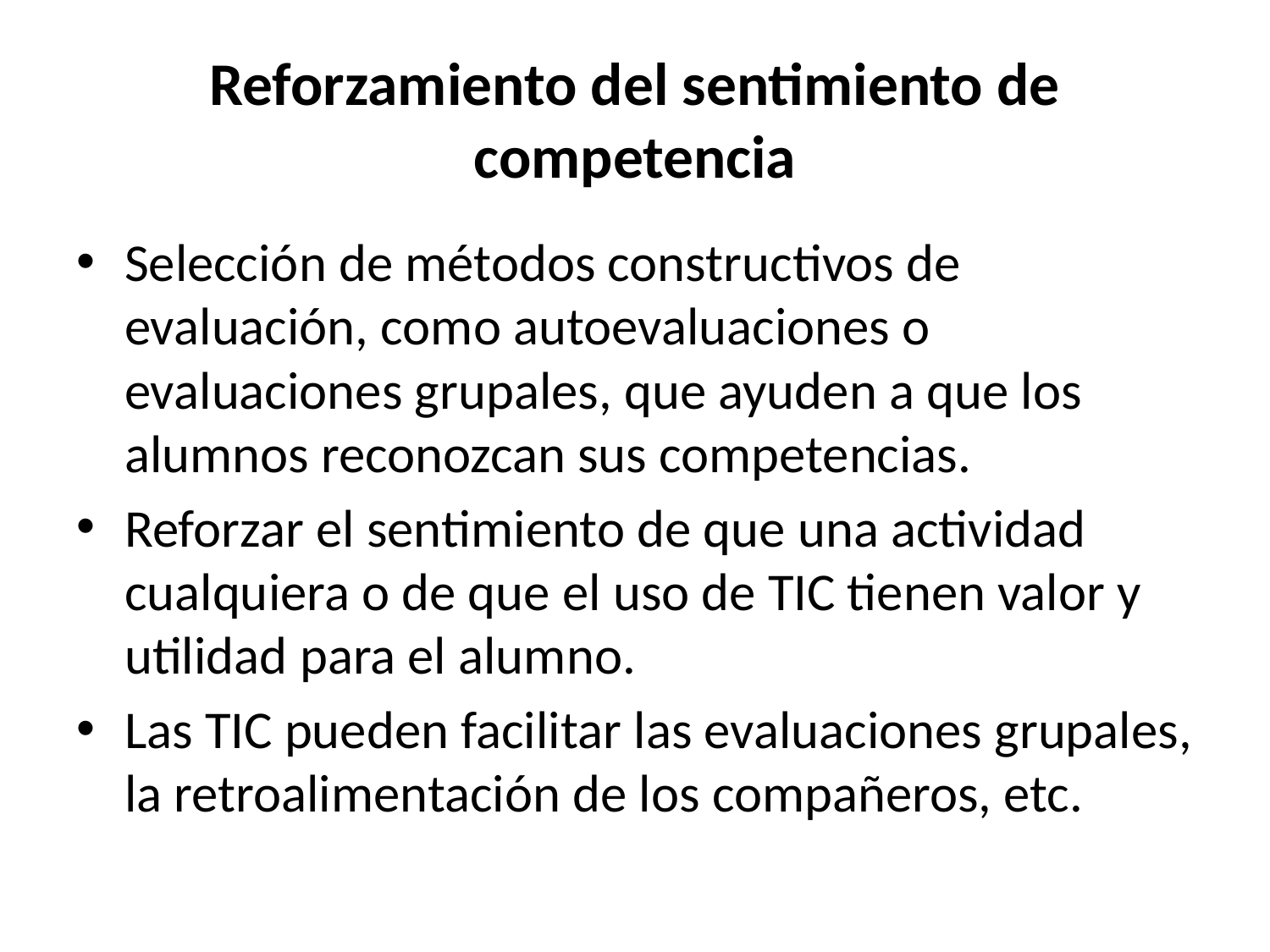

# Reforzamiento del sentimiento de competencia
Selección de métodos constructivos de evaluación, como autoevaluaciones o evaluaciones grupales, que ayuden a que los alumnos reconozcan sus competencias.
Reforzar el sentimiento de que una actividad cualquiera o de que el uso de TIC tienen valor y utilidad para el alumno.
Las TIC pueden facilitar las evaluaciones grupales, la retroalimentación de los compañeros, etc.